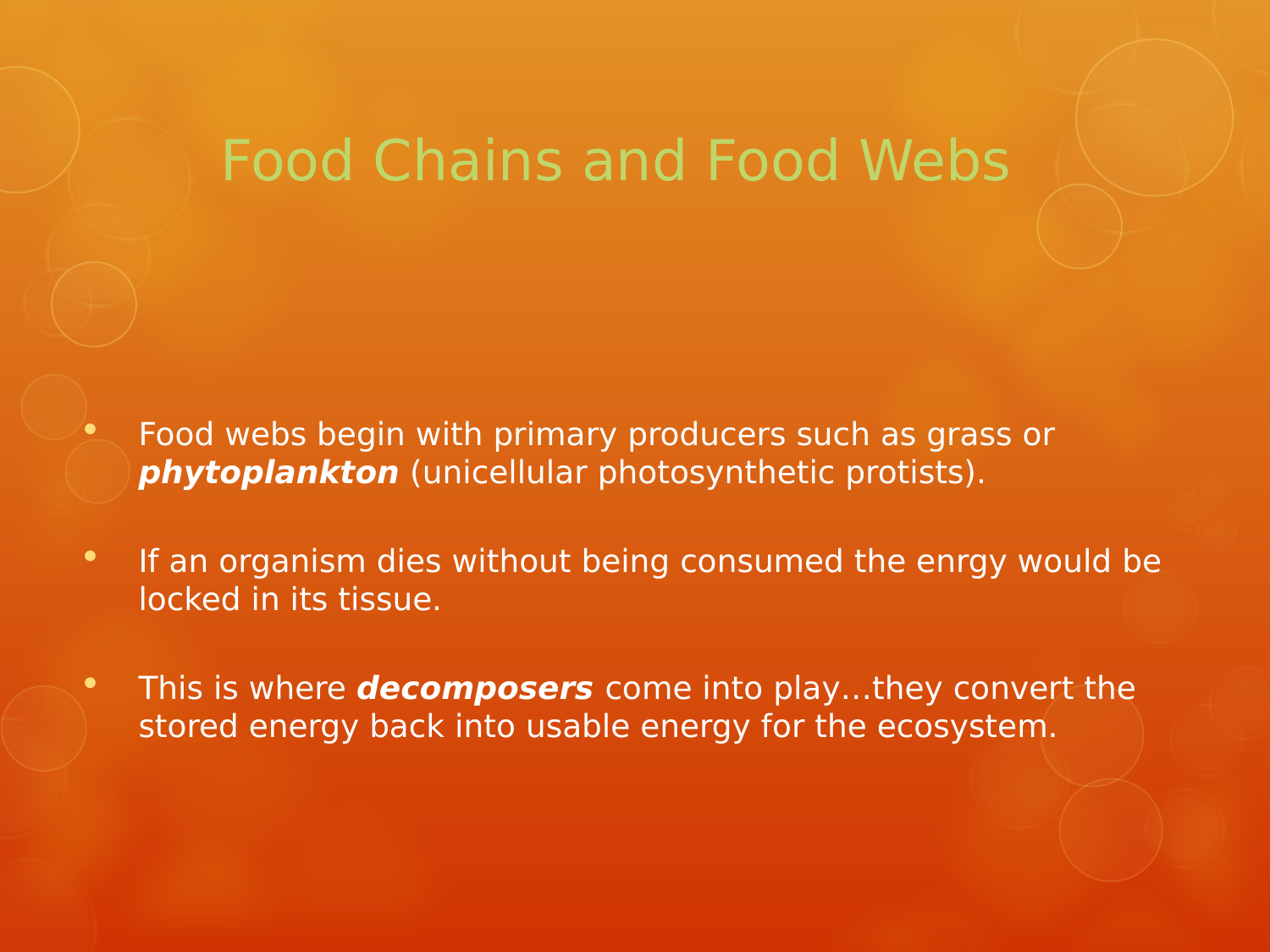

# Food Chains and Food Webs
Food webs begin with primary producers such as grass or phytoplankton (unicellular photosynthetic protists).

If an organism dies without being consumed the enrgy would be locked in its tissue.

This is where decomposers come into play…they convert the stored energy back into usable energy for the ecosystem.